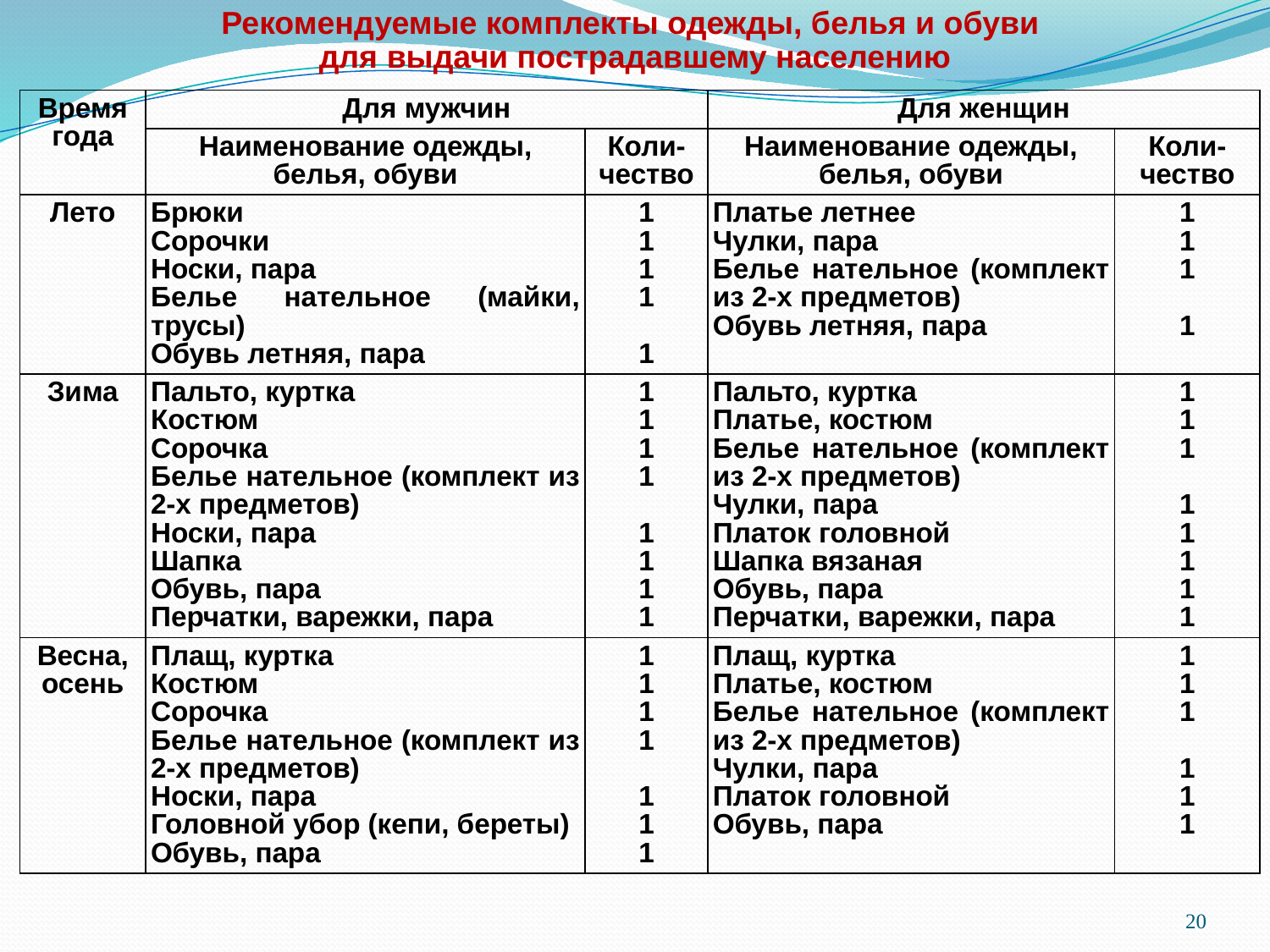

Рекомендуемые комплекты одежды, белья и обуви
для выдачи пострадавшему населению
| Время года | Для мужчин |  | Для женщин |  |
| --- | --- | --- | --- | --- |
|  | Наименование одежды, белья, обуви | Коли-чество | Наименование одежды, белья, обуви | Коли-чество |
| Лето | Брюки Сорочки Носки, пара Белье нательное (майки, трусы) Обувь летняя, пара | 1 1 1 1 1 | Платье летнее Чулки, пара Белье нательное (комплект из 2-х предметов) Обувь летняя, пара | 1 1 1 1 |
| Зима | Пальто, куртка Костюм Сорочка Белье нательное (комплект из 2-х предметов) Носки, пара Шапка Обувь, пара Перчатки, варежки, пара | 1 1 1 1 1 1 1 1 | Пальто, куртка Платье, костюм Белье нательное (комплект из 2-х предметов) Чулки, пара Платок головной Шапка вязаная Обувь, пара Перчатки, варежки, пара | 1 1 1 1 1 1 1 1 |
| Весна, осень | Плащ, куртка Костюм Сорочка Белье нательное (комплект из 2-х предметов) Носки, пара Головной убор (кепи, береты) Обувь, пара | 1 1 1 1 1 1 1 | Плащ, куртка Платье, костюм Белье нательное (комплект из 2-х предметов) Чулки, пара Платок головной Обувь, пара | 1 1 1 1 1 1 |
20